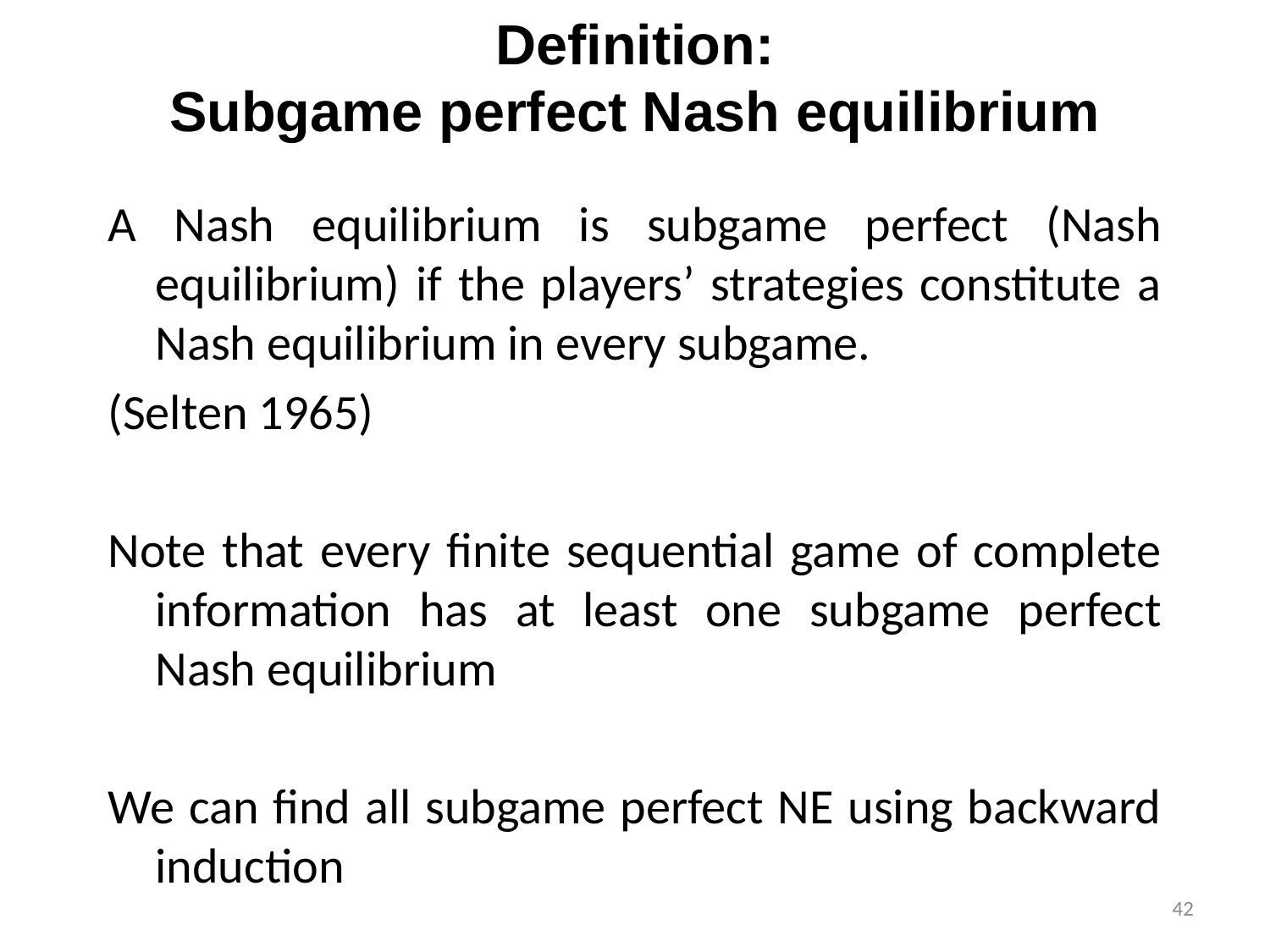

# Definition: Subgame perfect Nash equilibrium
A Nash equilibrium is subgame perfect (Nash equilibrium) if the players’ strategies constitute a Nash equilibrium in every subgame.
(Selten 1965)

Note that every finite sequential game of complete information has at least one subgame perfect Nash equilibrium

We can find all subgame perfect NE using backward induction
42